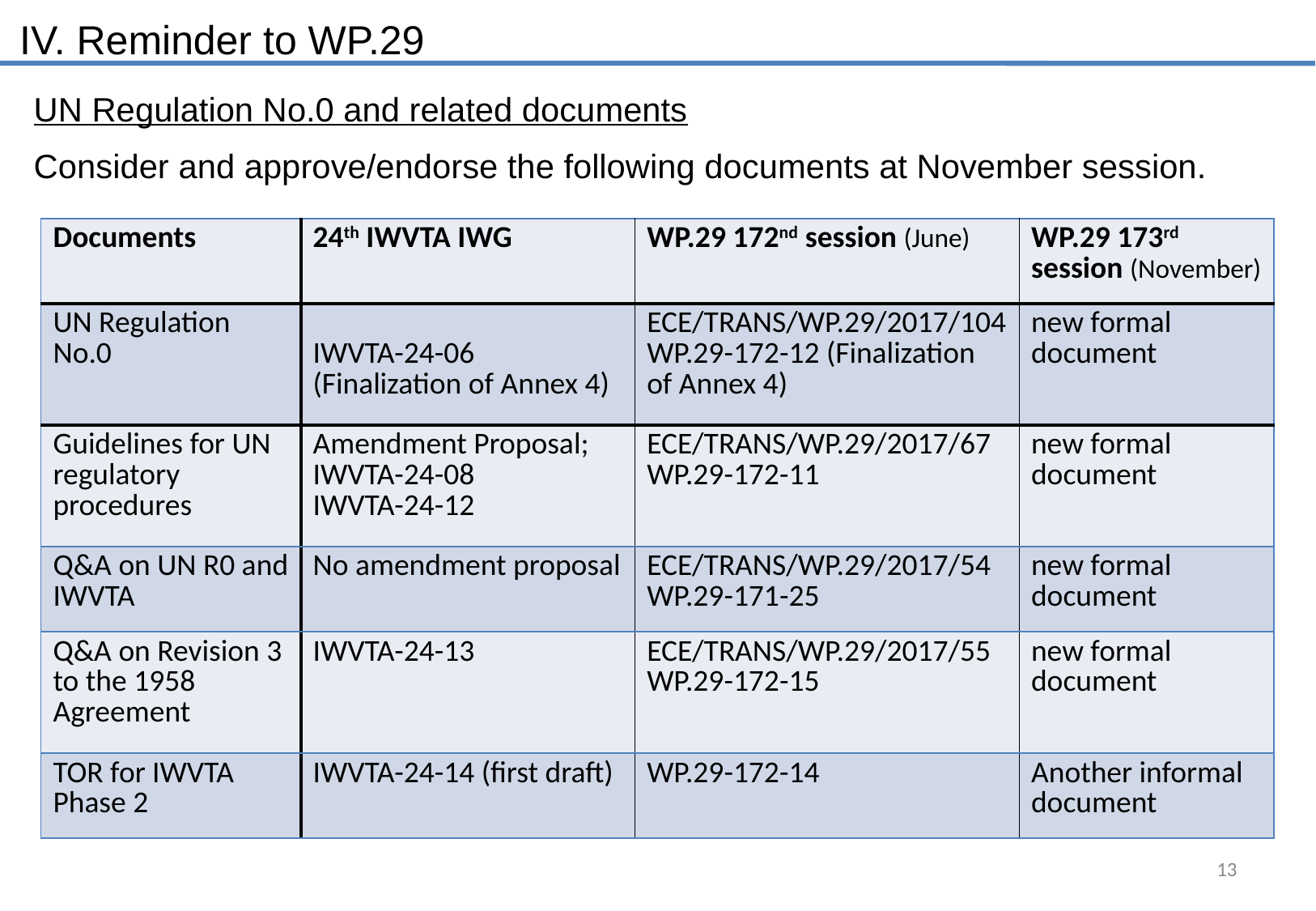

IV. Reminder to WP.29

UN Regulation No.0 and related documents

Consider and approve/endorse the following documents at November session.
| Documents | 24th IWVTA IWG | WP.29 172nd session (June) | WP.29 173rd session (November) |
| --- | --- | --- | --- |
| UN Regulation No.0 | IWVTA-24-06 (Finalization of Annex 4) | ECE/TRANS/WP.29/2017/104 WP.29-172-12 (Finalization of Annex 4) | new formal document |
| Guidelines for UN regulatory procedures | Amendment Proposal; IWVTA-24-08 IWVTA-24-12 | ECE/TRANS/WP.29/2017/67 WP.29-172-11 | new formal document |
| Q&A on UN R0 and IWVTA | No amendment proposal | ECE/TRANS/WP.29/2017/54 WP.29-171-25 | new formal document |
| Q&A on Revision 3 to the 1958 Agreement | IWVTA-24-13 | ECE/TRANS/WP.29/2017/55 WP.29-172-15 | new formal document |
| TOR for IWVTA Phase 2 | IWVTA-24-14 (first draft) | WP.29-172-14 | Another informal document |
13